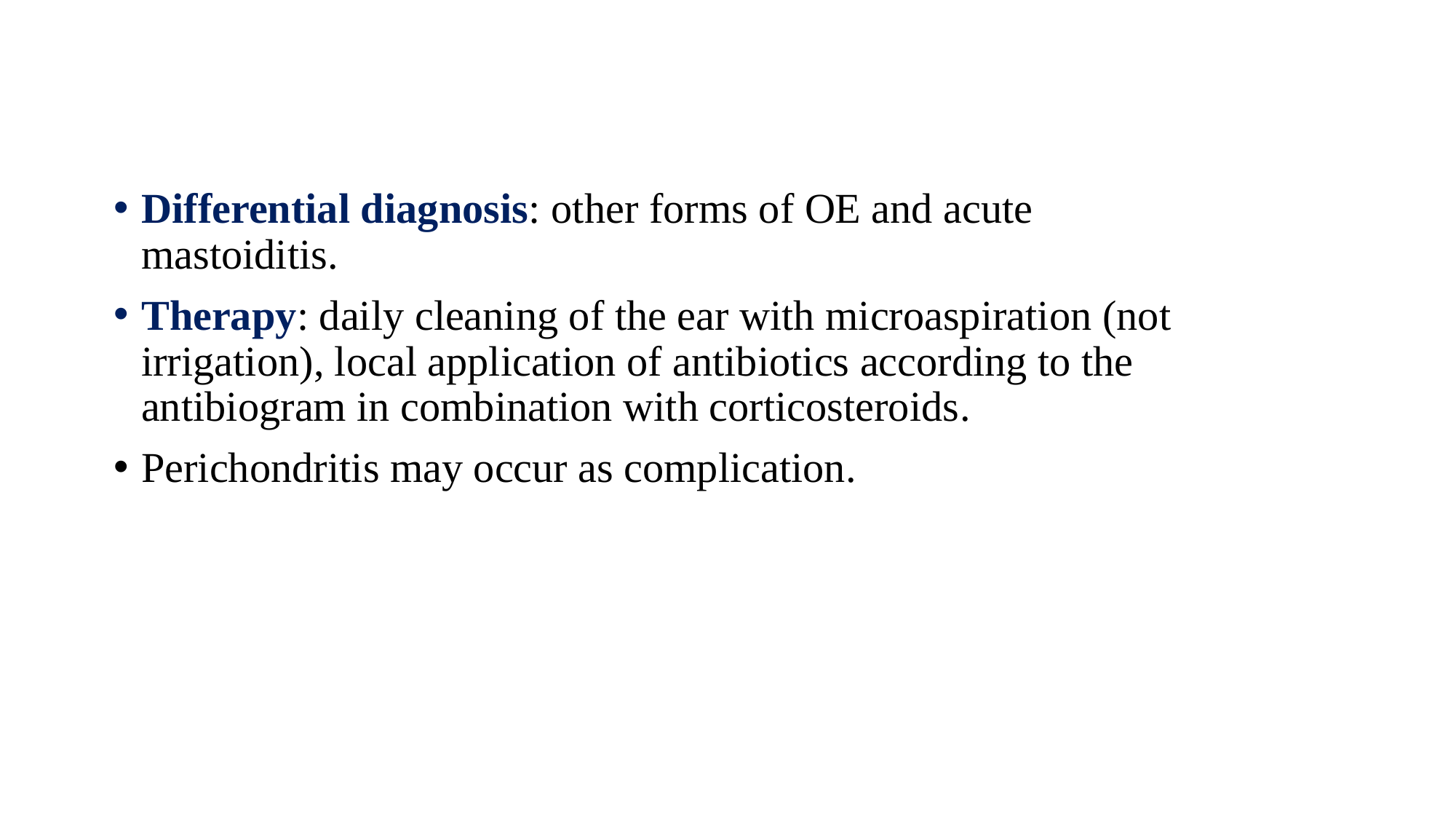

Differential diagnosis: other forms of OE and acute mastoiditis.
Therapy: daily cleaning of the ear with microaspiration (not irrigation), local application of antibiotics according to the antibiogram in combination with corticosteroids.
Perichondritis may occur as complication.